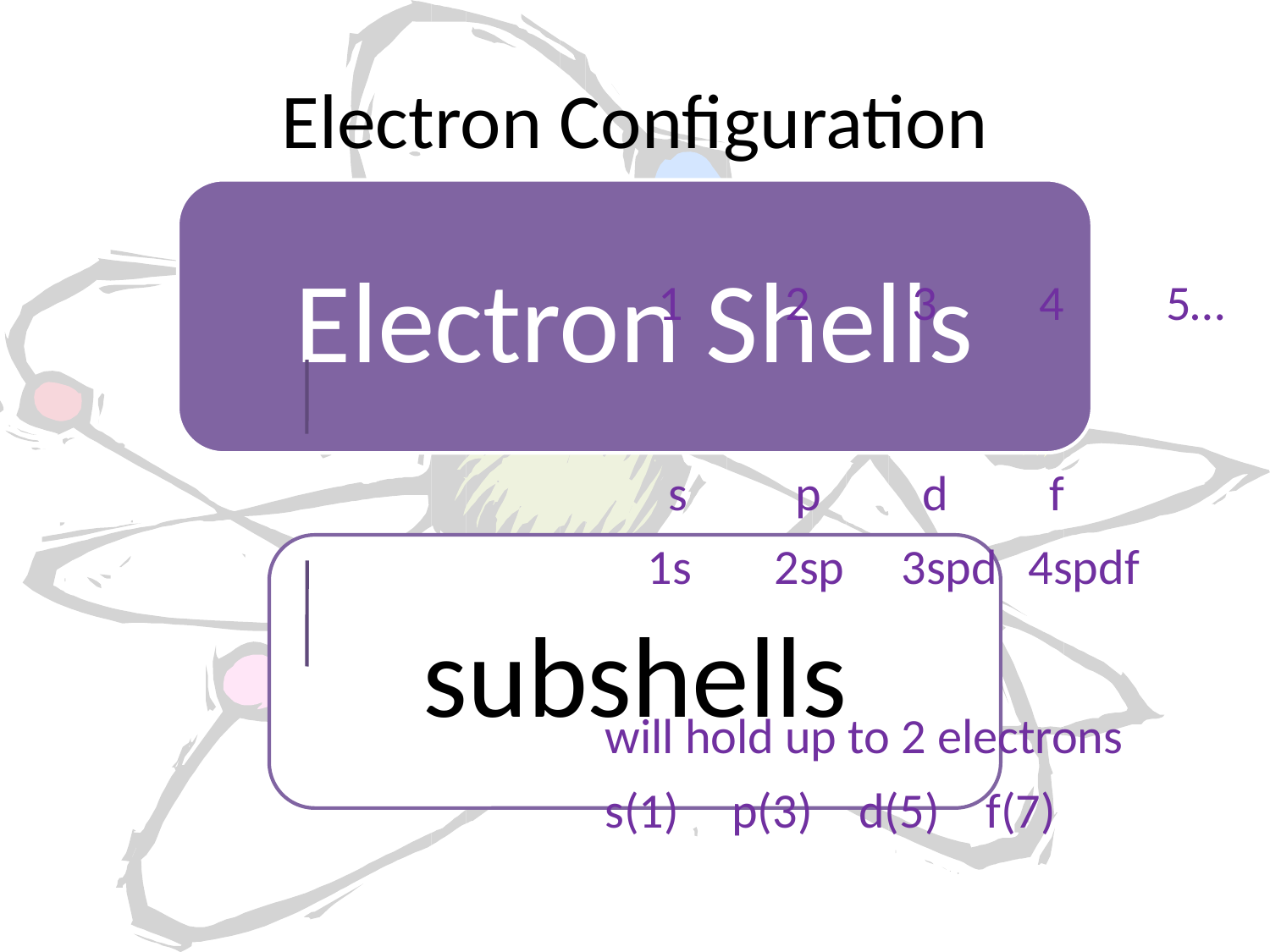

# Electron Configuration
Electron Shells
subshells
1	2	3	4	5…
s	p	d	f
1s	2sp	3spd	4spdf
will hold up to 2 electrons
s(1)	p(3)	d(5)	f(7)